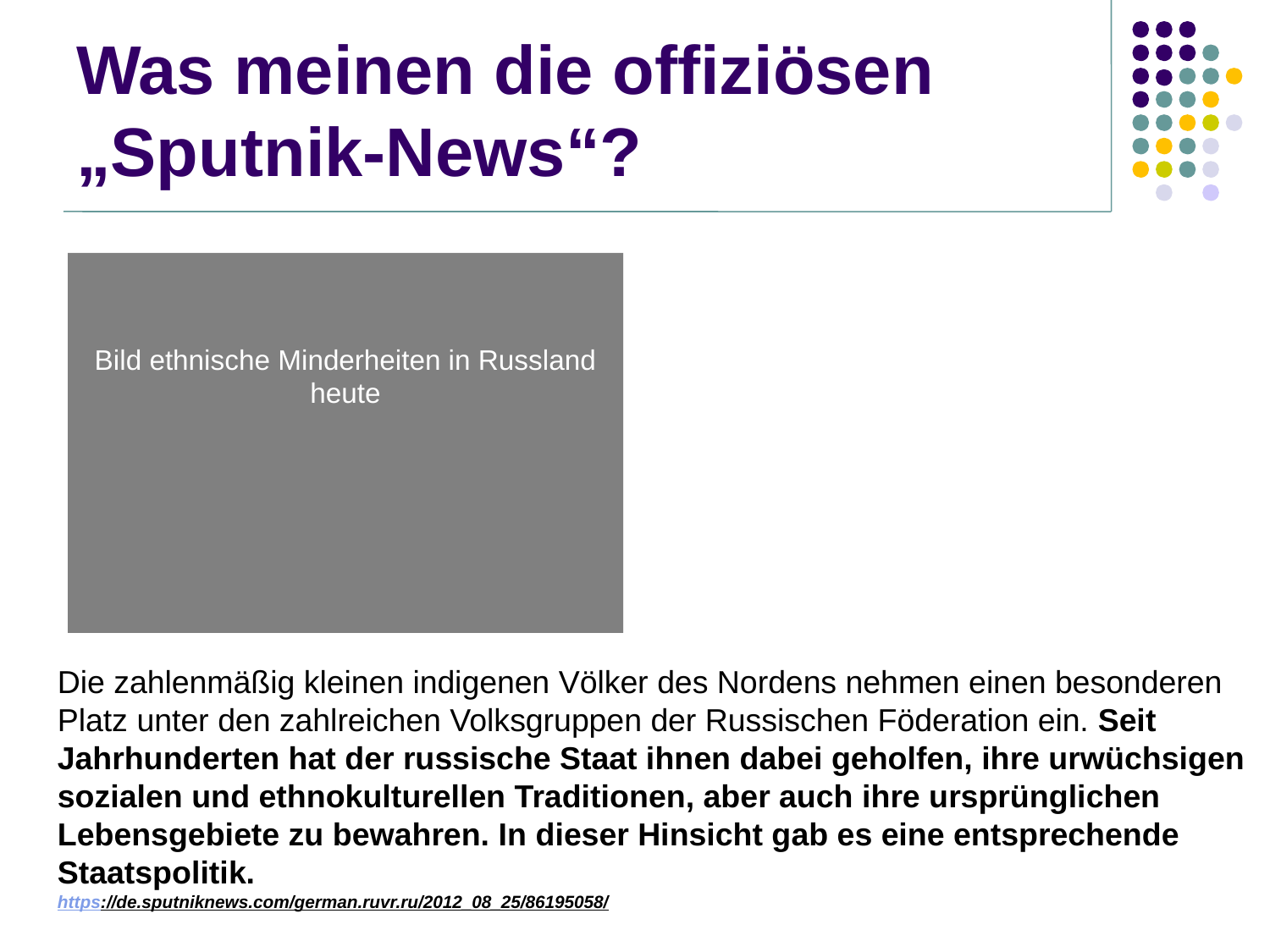

# Was meinen die offiziösen „Sputnik-News“?
Bild ethnische Minderheiten in Russland heute

Die zahlenmäßig kleinen indigenen Völker des Nordens nehmen einen besonderen Platz unter den zahlreichen Volksgruppen der Russischen Föderation ein. Seit Jahrhunderten hat der russische Staat ihnen dabei geholfen, ihre urwüchsigen sozialen und ethnokulturellen Traditionen, aber auch ihre ursprünglichen Lebensgebiete zu bewahren. In dieser Hinsicht gab es eine entsprechende Staatspolitik.
https://de.sputniknews.com/german.ruvr.ru/2012_08_25/86195058/